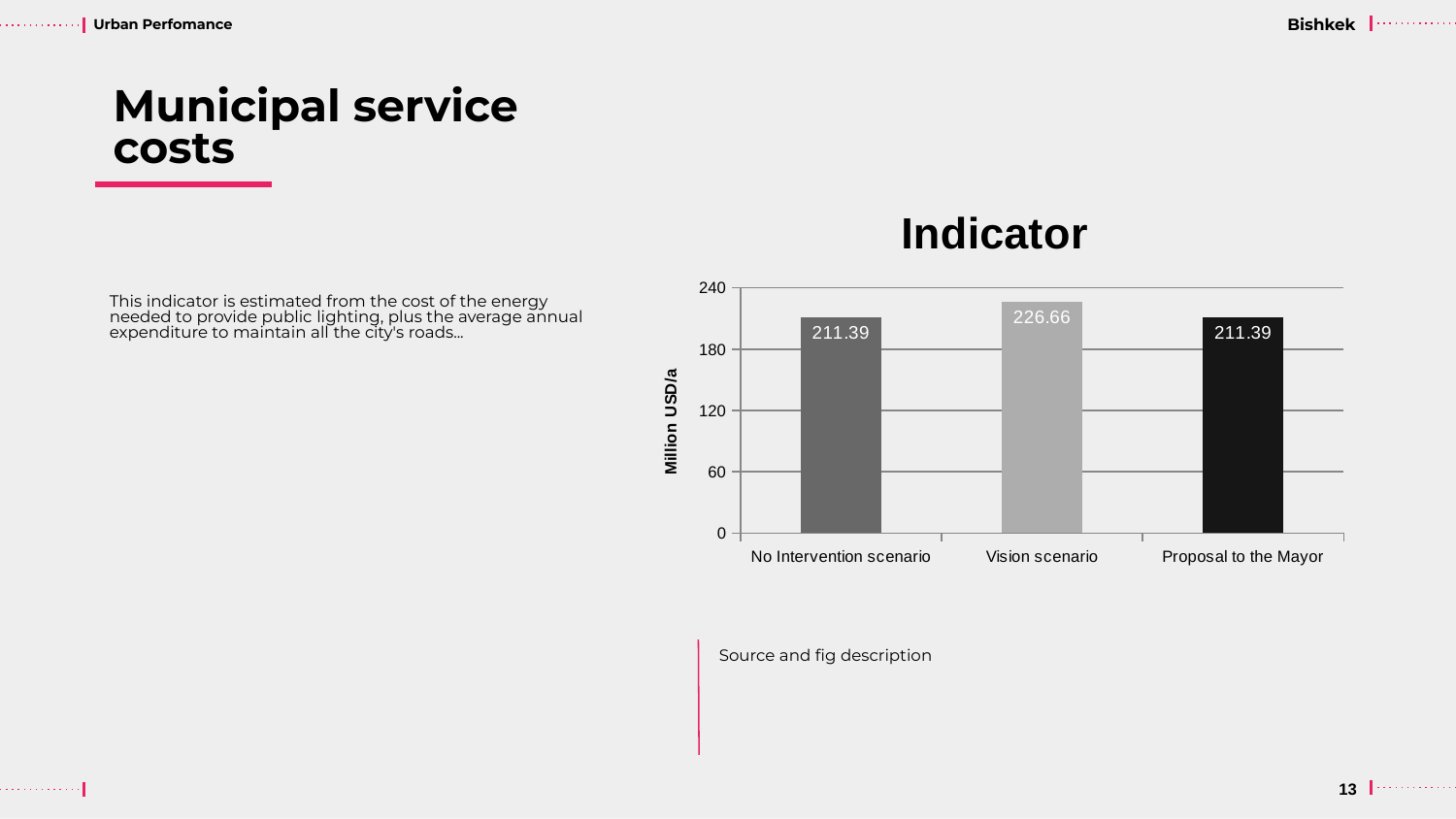

Bishkek
Municipal service costs

### Chart

| Category | Indicator |
|---|---|
| No Intervention scenario | 211.39 |
| Vision scenario | 226.66 |
| Proposal to the Mayor | 211.39 |
This indicator is estimated from the cost of the energy needed to provide public lighting, plus the average annual expenditure to maintain all the city's roads...

Source and fig description